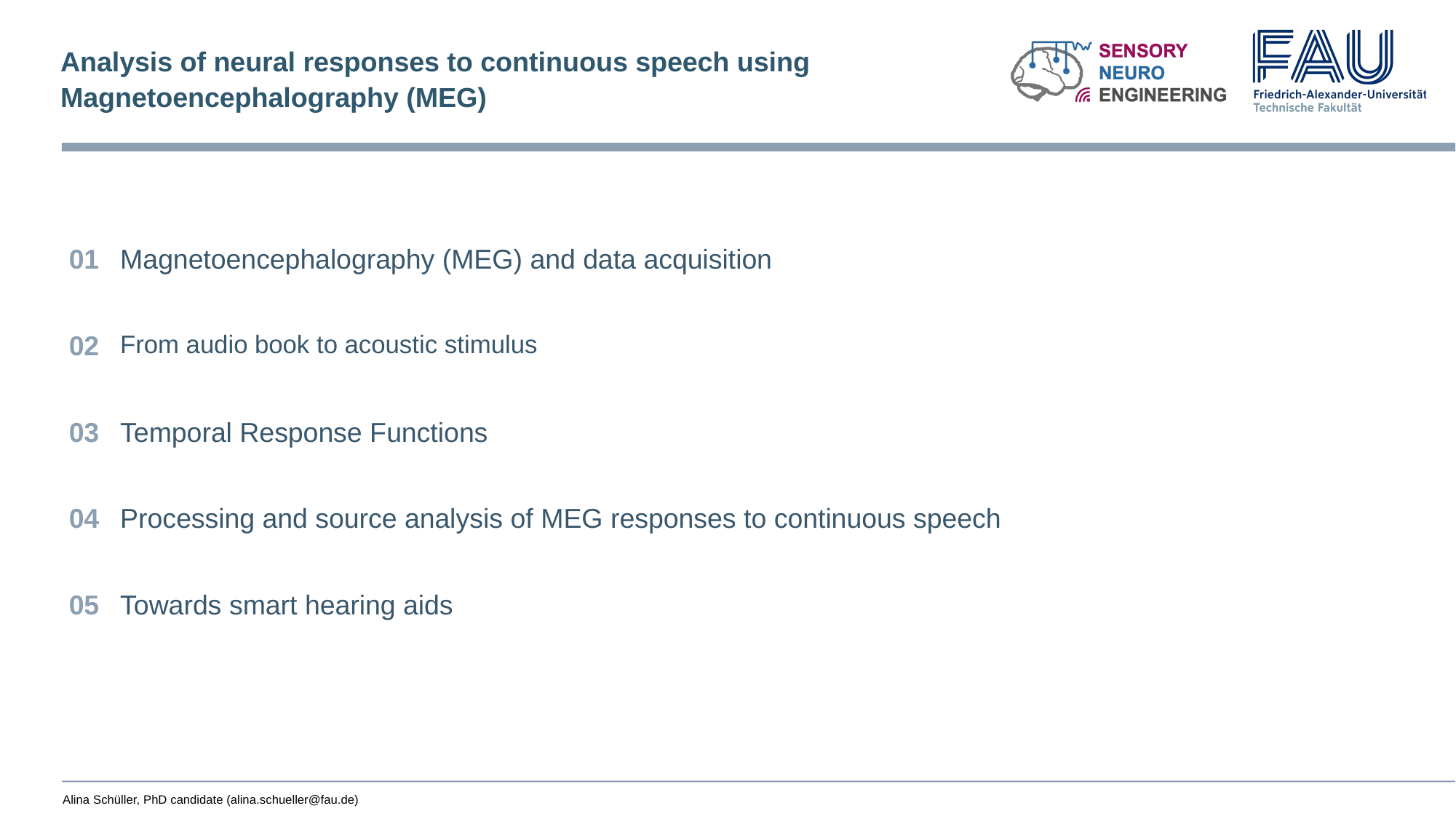

Analysis of neural responses to continuous speech using Magnetoencephalography (MEG)
01
Magnetoencephalography (MEG) and data acquisition
02
From audio book to acoustic stimulus
03
Temporal Response Functions
04
Processing and source analysis of MEG responses to continuous speech
05
Towards smart hearing aids
Alina Schüller, PhD candidate (alina.schueller@fau.de)
3